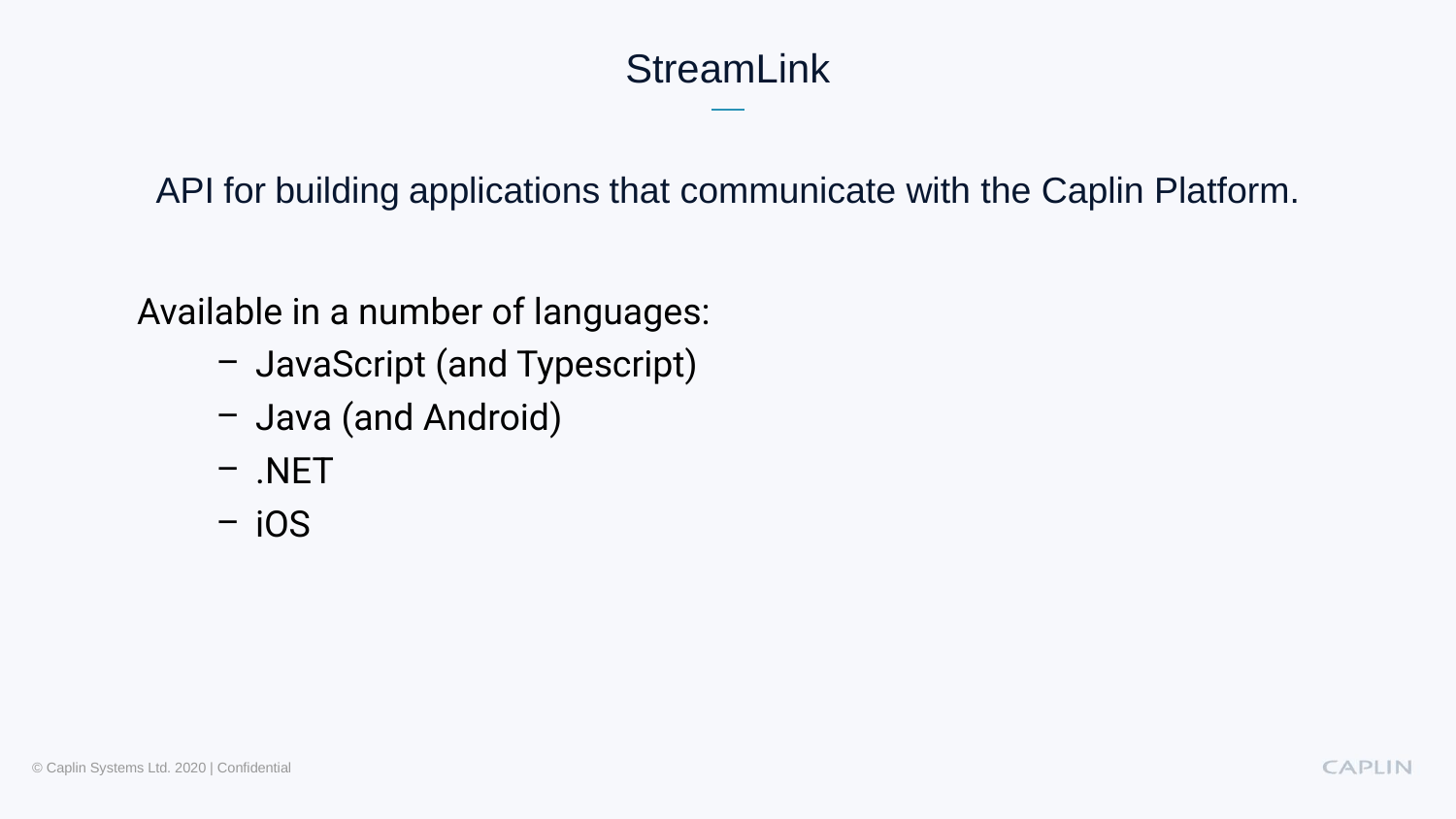

# StreamLink
API for building applications that communicate with the Caplin Platform.

Available in a number of languages:
JavaScript (and Typescript)
Java (and Android)
.NET
iOS